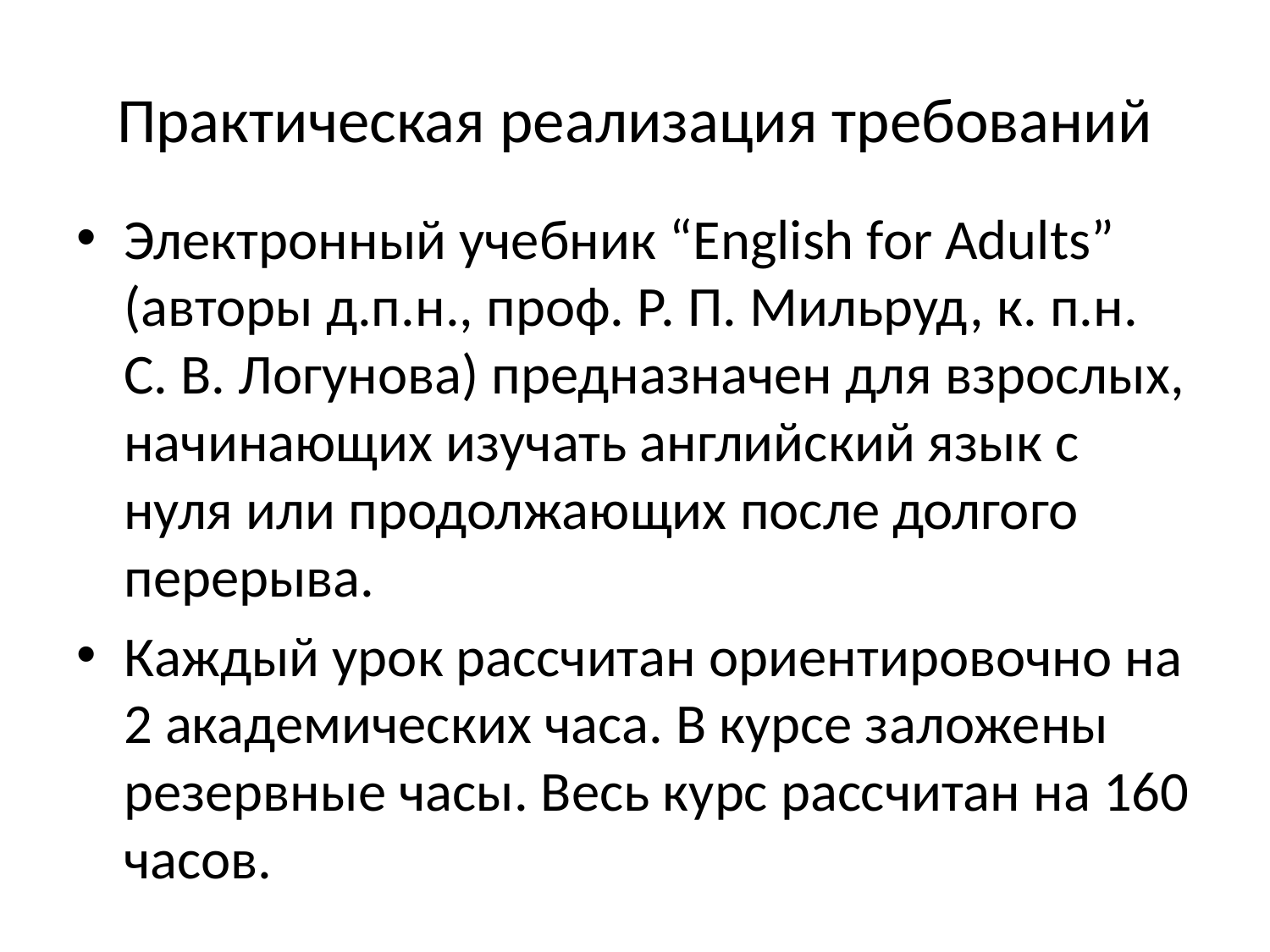

# Практическая реализация требований
Электронный учебник “English for Adults” (авторы д.п.н., проф. Р. П. Мильруд, к. п.н. С. В. Логунова) предназначен для взрослых, начинающих изучать английский язык с нуля или продолжающих после долгого перерыва.
Каждый урок рассчитан ориентировочно на 2 академических часа. В курсе заложены резервные часы. Весь курс рассчитан на 160 часов.